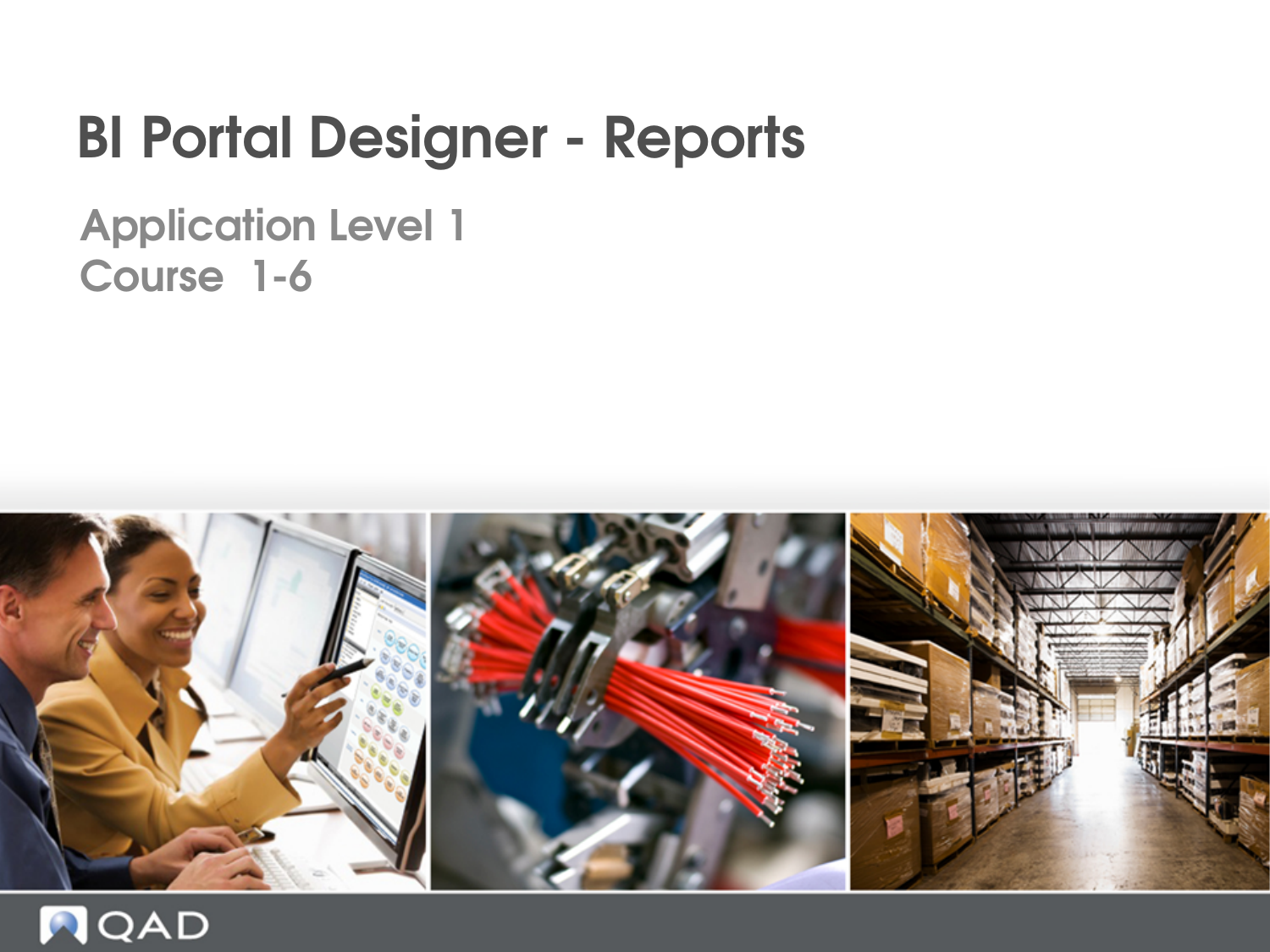

# BI Portal Designer - Reports
Application Level 1
Course  1-6